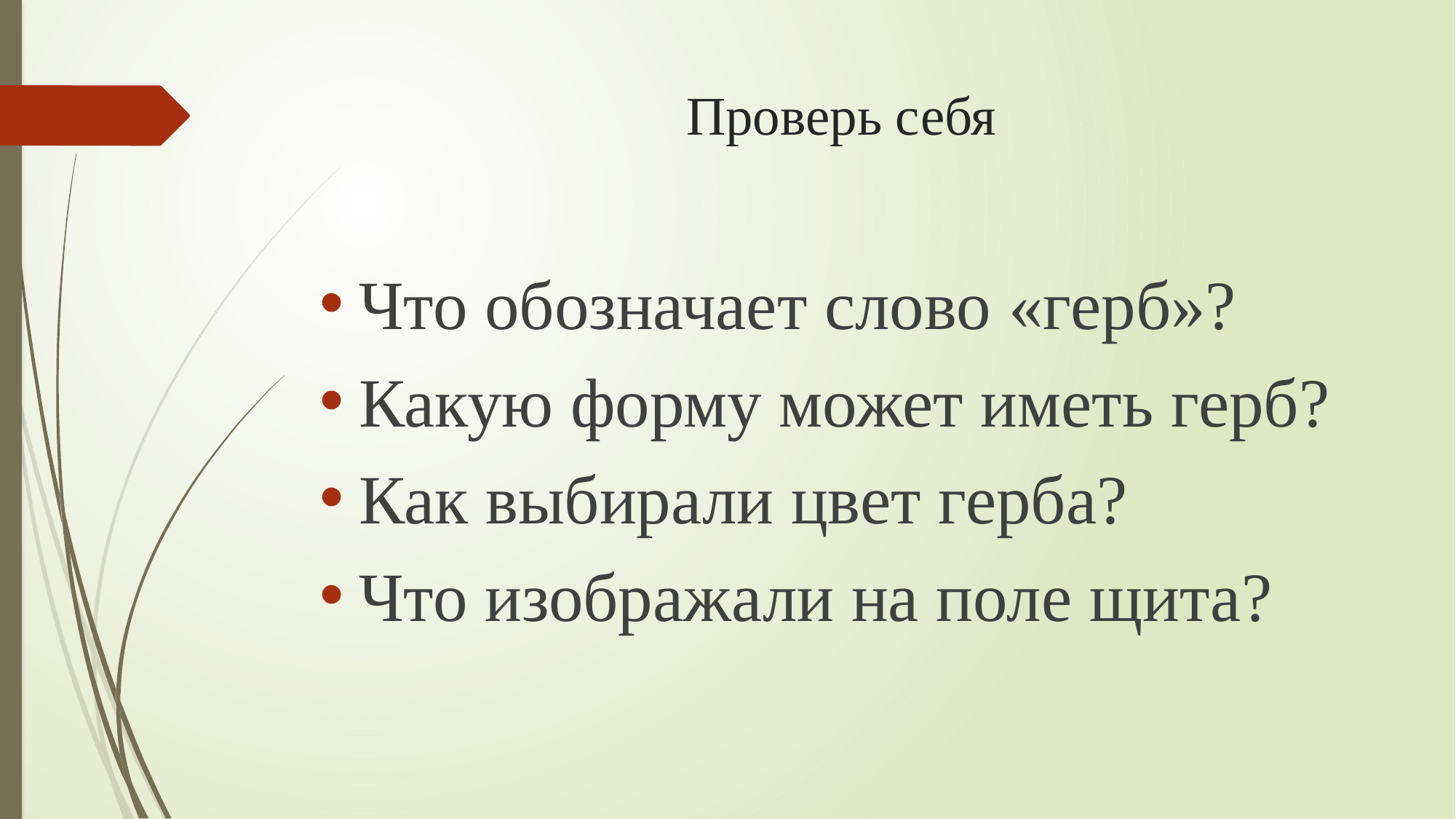

# Проверь себя
Что обозначает слово «герб»?
Какую форму может иметь герб?
Как выбирали цвет герба?
Что изображали на поле щита?